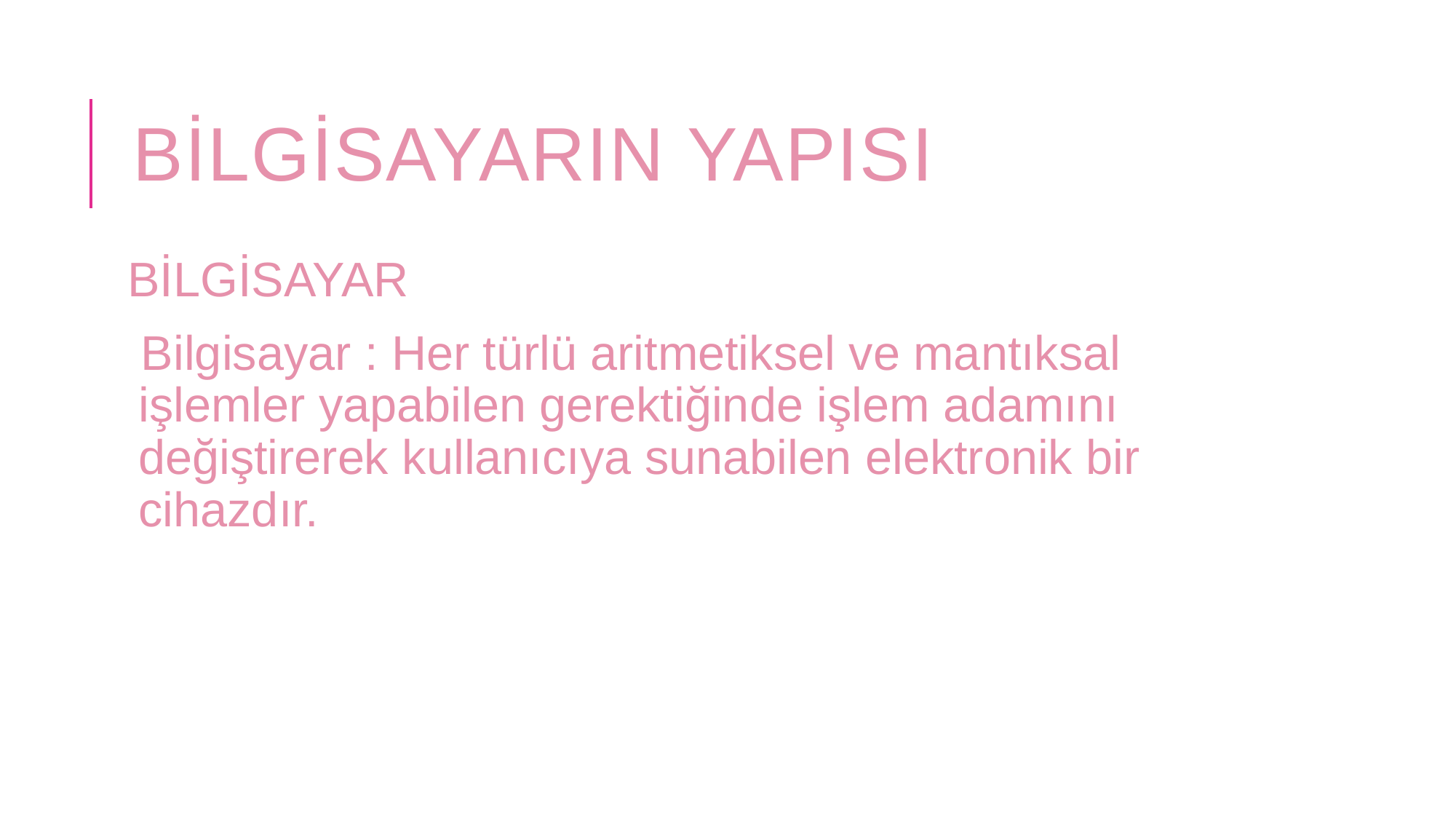

# BİLGİSAYARIN YAPISI
BİLGİSAYAR
Bilgisayar : Her türlü aritmetiksel ve mantıksal işlemler yapabilen gerektiğinde işlem adamını değiştirerek kullanıcıya sunabilen elektronik bir cihazdır.